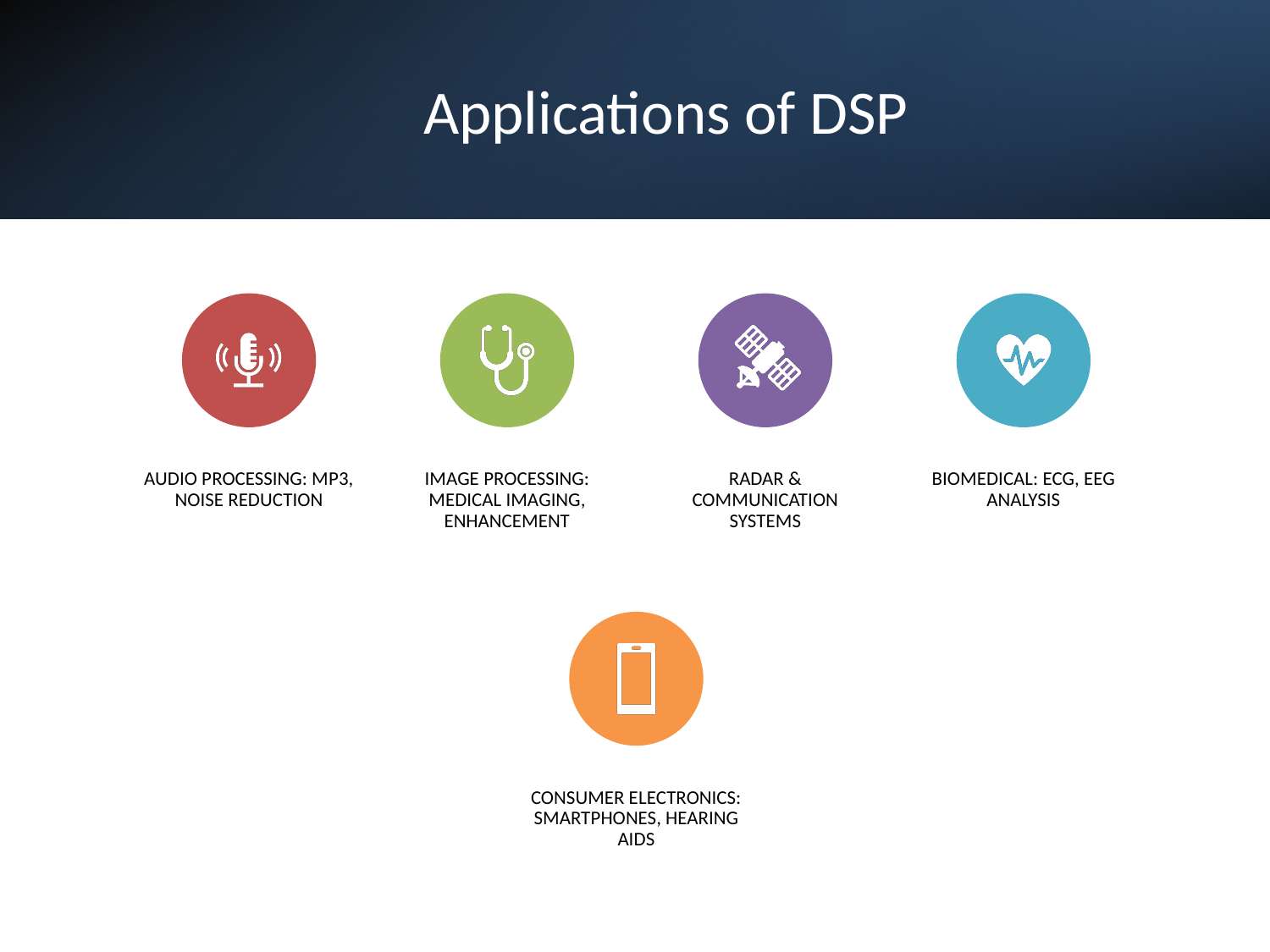

# Applications of DSP
Audio Processing: MP3, noise reduction
Image Processing: medical imaging, enhancement
Radar & Communication Systems
Biomedical: ECG, EEG analysis
Consumer Electronics: Smartphones, hearing aids